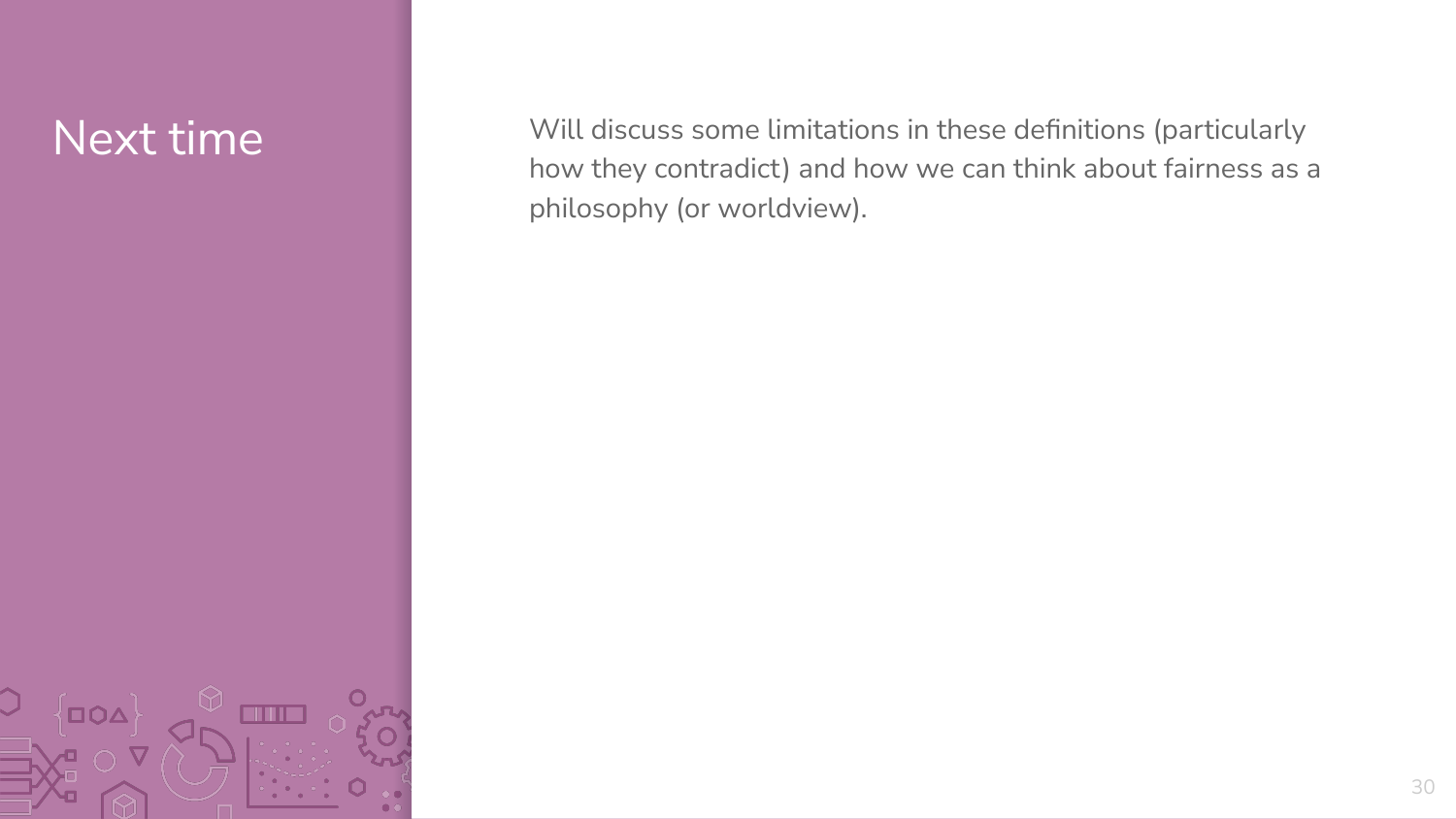

# Next time
Will discuss some limitations in these definitions (particularly how they contradict) and how we can think about fairness as a philosophy (or worldview).
30